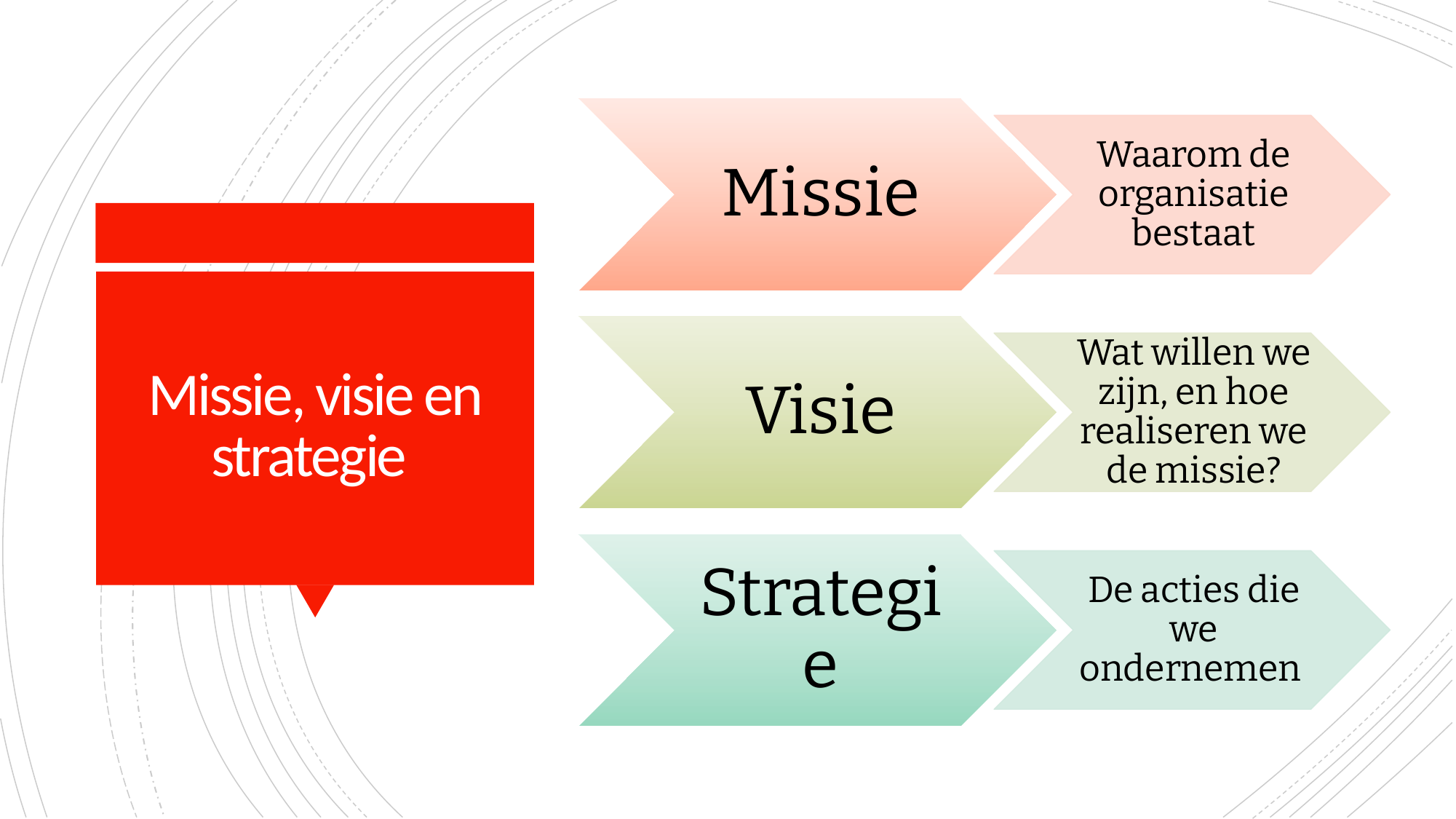

Missie
Waarom de organisatie bestaat
Visie
Wat willen we zijn, en hoe realiseren we de missie?
Strategie
De acties die we ondernemen
# Missie, visie en strategie